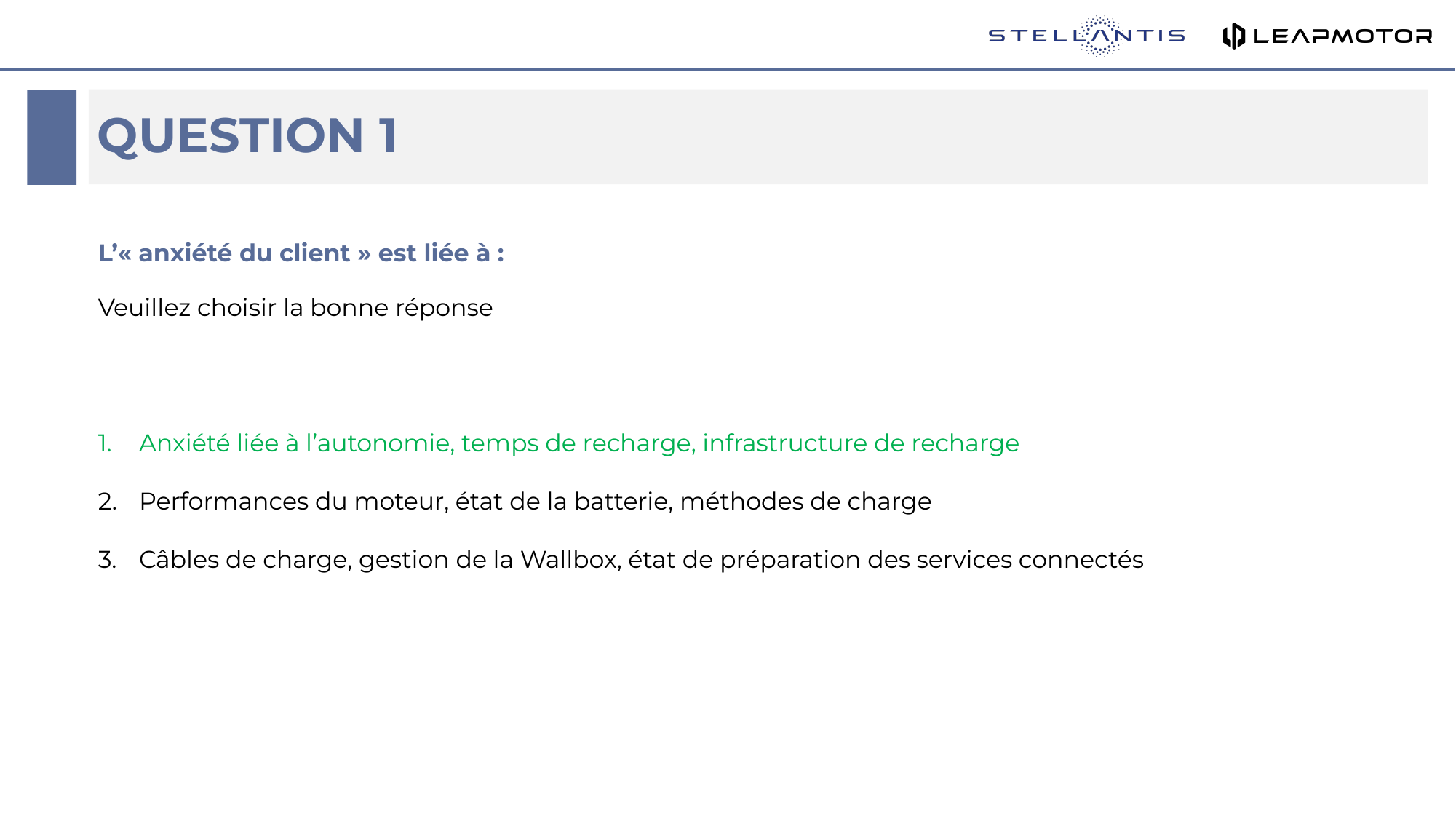

# Question 1
L’« anxiété du client » est liée à :
Veuillez choisir la bonne réponse
Anxiété liée à l’autonomie, temps de recharge, infrastructure de recharge

Performances du moteur, état de la batterie, méthodes de charge

Câbles de charge, gestion de la Wallbox, état de préparation des services connectés